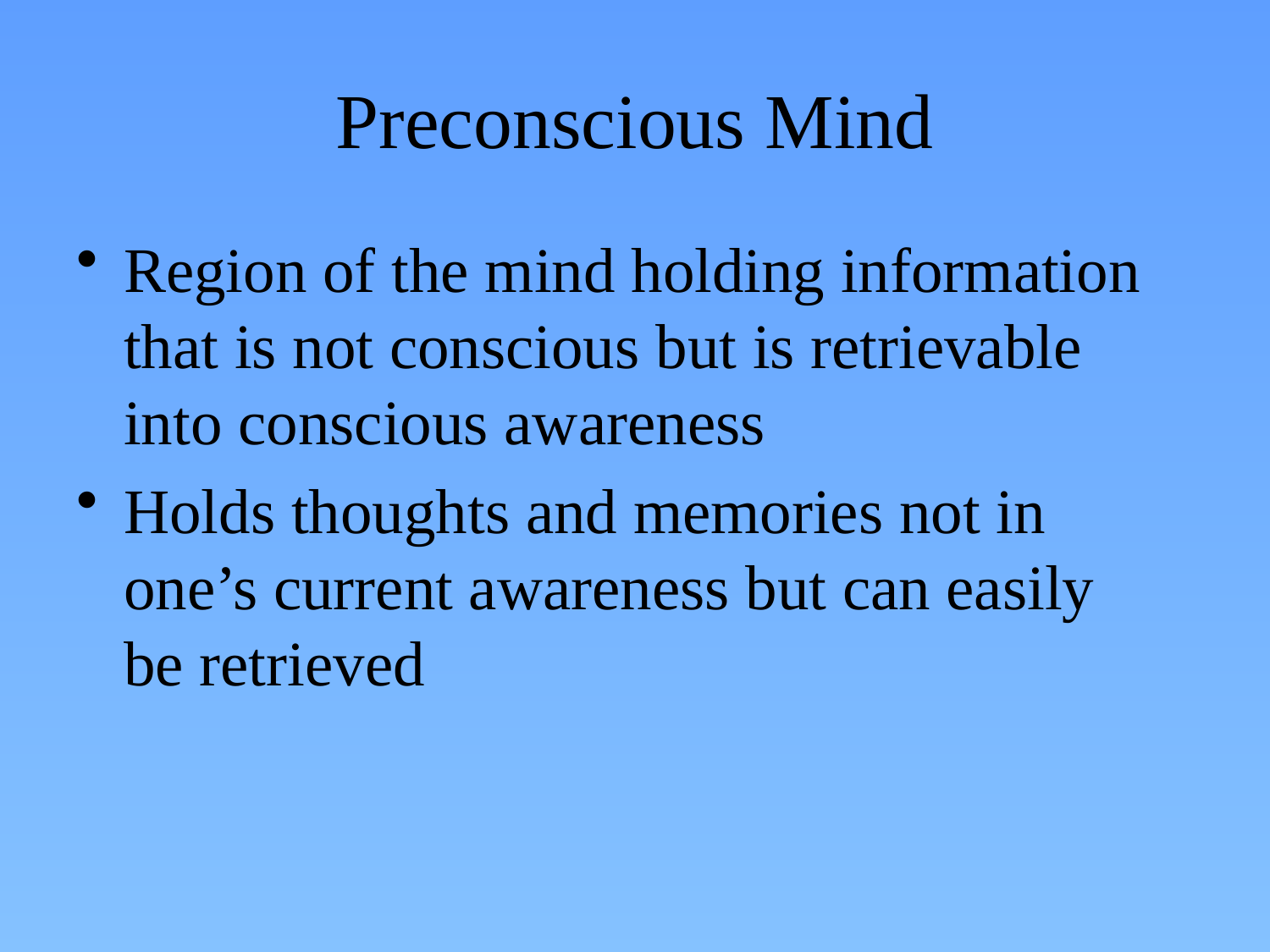

# Preconscious Mind
Region of the mind holding information that is not conscious but is retrievable into conscious awareness
Holds thoughts and memories not in one’s current awareness but can easily be retrieved